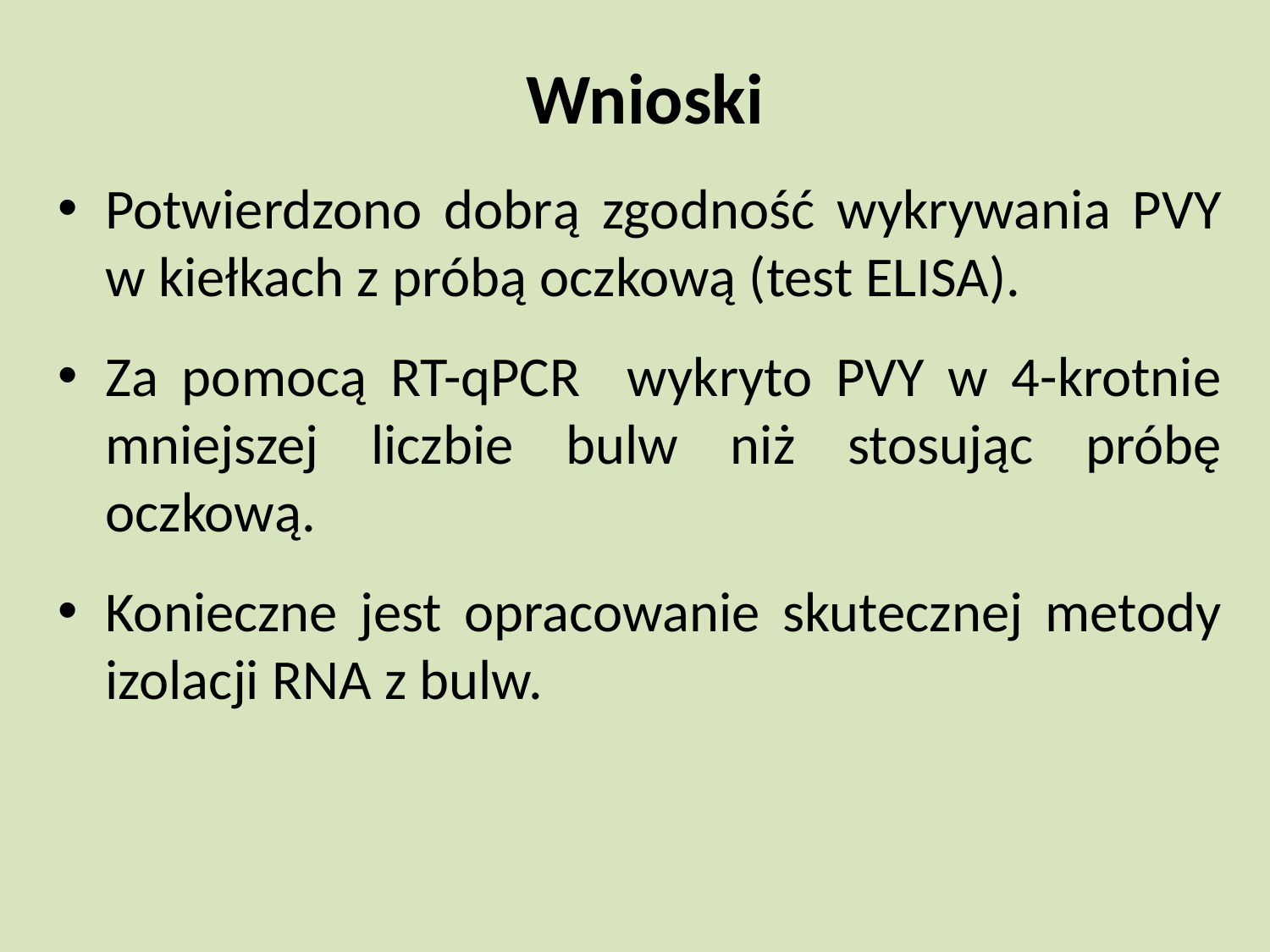

# Wnioski
Potwierdzono dobrą zgodność wykrywania PVY w kiełkach z próbą oczkową (test ELISA).
Za pomocą RT-qPCR  wykryto PVY w 4-krotnie mniejszej liczbie bulw niż stosując próbę oczkową.
Konieczne jest opracowanie skutecznej metody izolacji RNA z bulw.